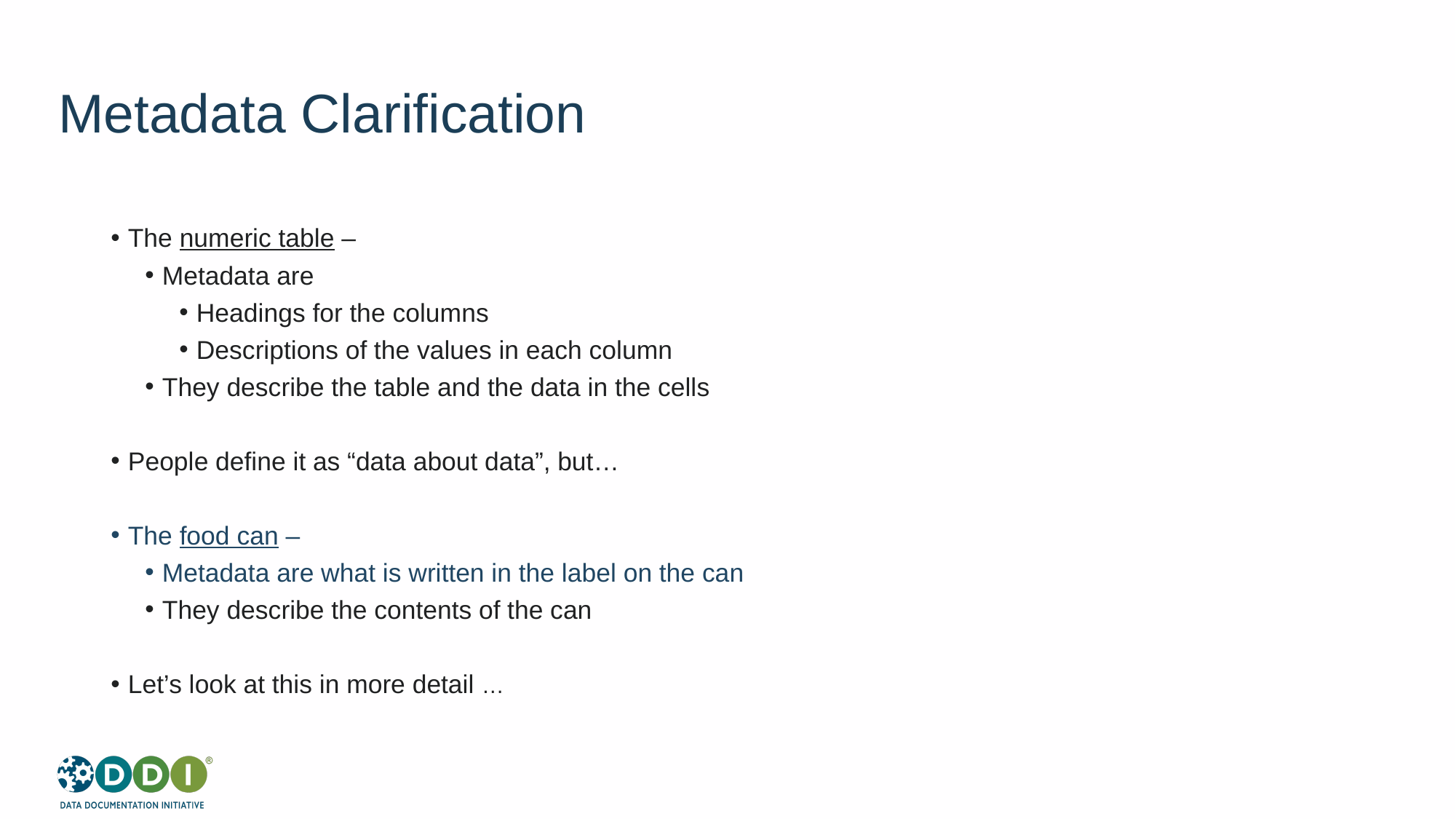

# Metadata Clarification

The numeric table –
Metadata are
Headings for the columns
Descriptions of the values in each column
They describe the table and the data in the cells

People define it as “data about data”, but…

The food can –
Metadata are what is written in the label on the can
They describe the contents of the can

Let’s look at this in more detail …